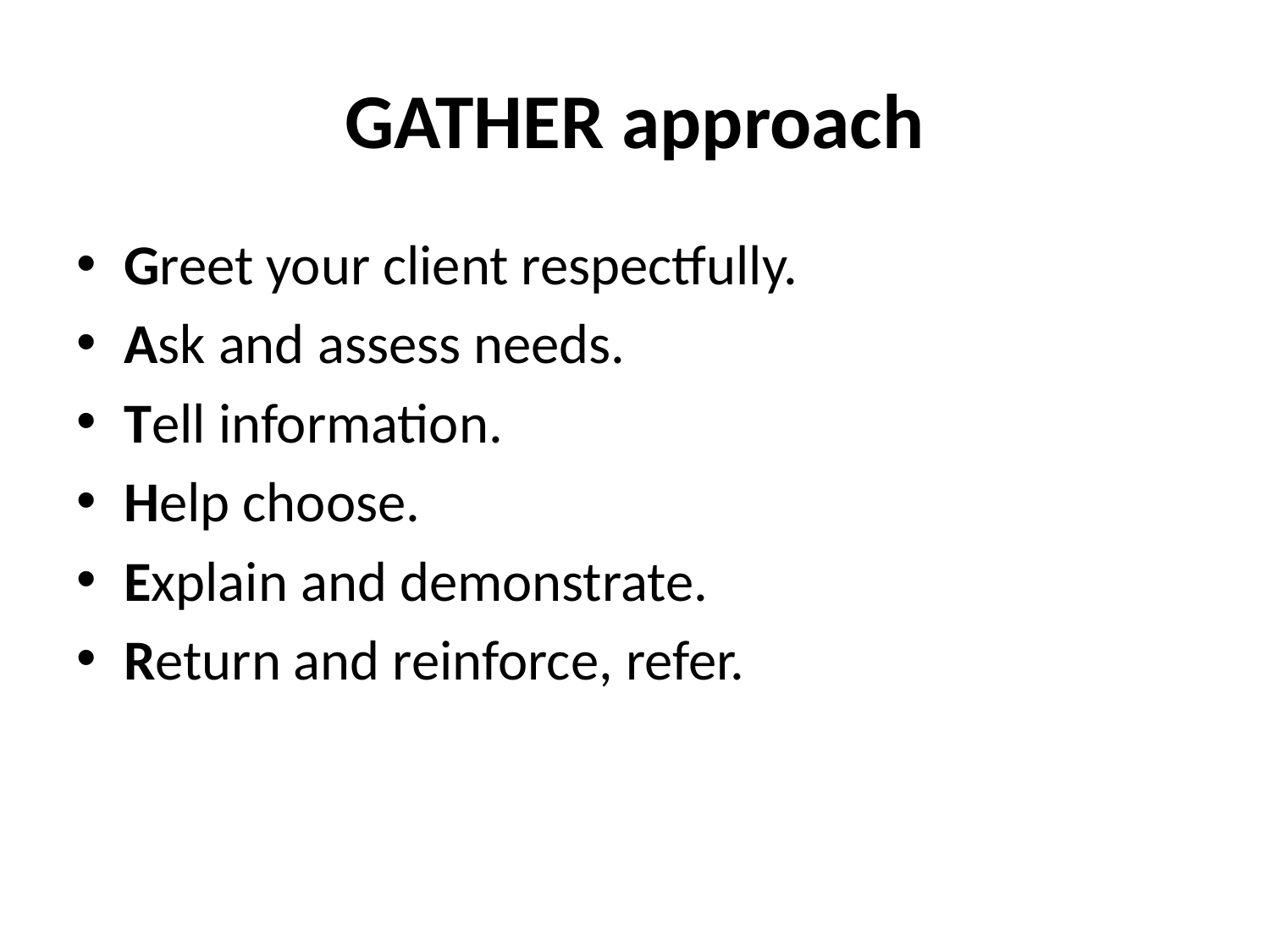

# GATHER approach
Greet your client respectfully.
Ask and assess needs.
Tell information.
Help choose.
Explain and demonstrate.
Return and reinforce, refer.